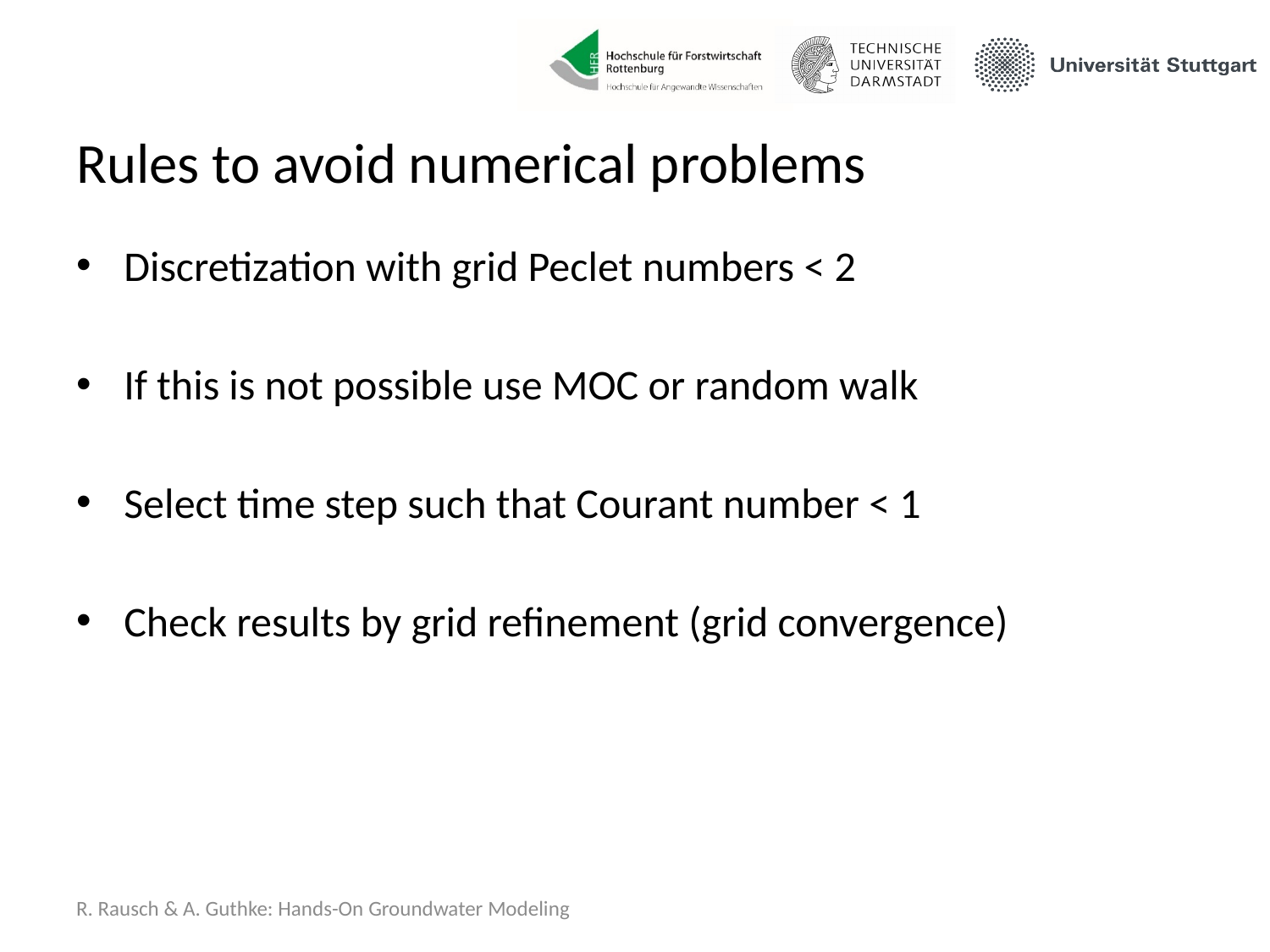

# Rules to avoid numerical problems
Discretization with grid Peclet numbers < 2

If this is not possible use MOC or random walk

Select time step such that Courant number < 1

Check results by grid refinement (grid convergence)

R. Rausch & A. Guthke: Hands-On Groundwater Modeling